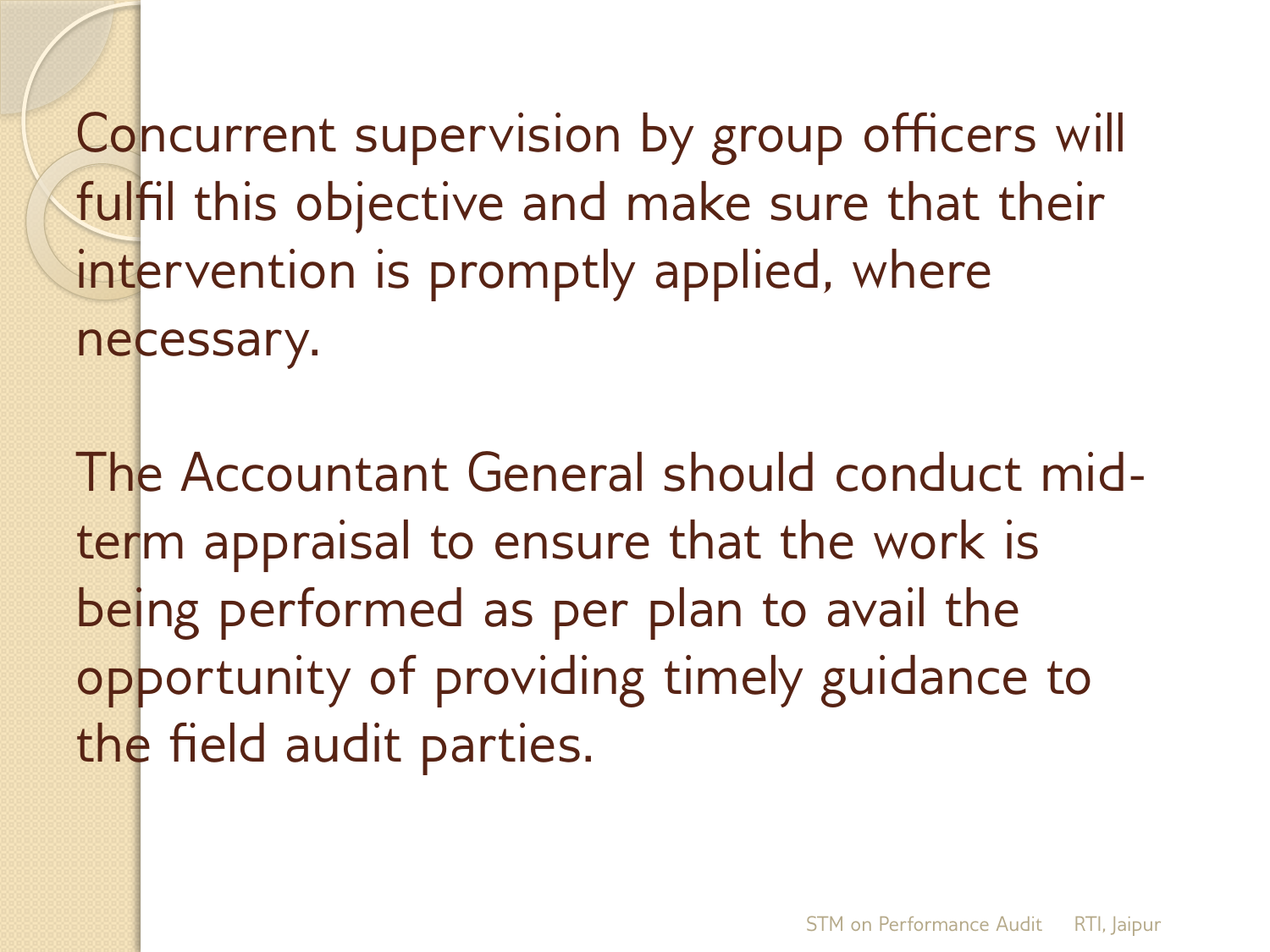

# Concurrent supervision by group officers will fulfil this objective and make sure that their intervention is promptly applied, where necessary. The Accountant General should conduct mid-term appraisal to ensure that the work is being performed as per plan to avail the opportunity of providing timely guidance to the field audit parties.
STM on Performance Audit     RTI, Jaipur